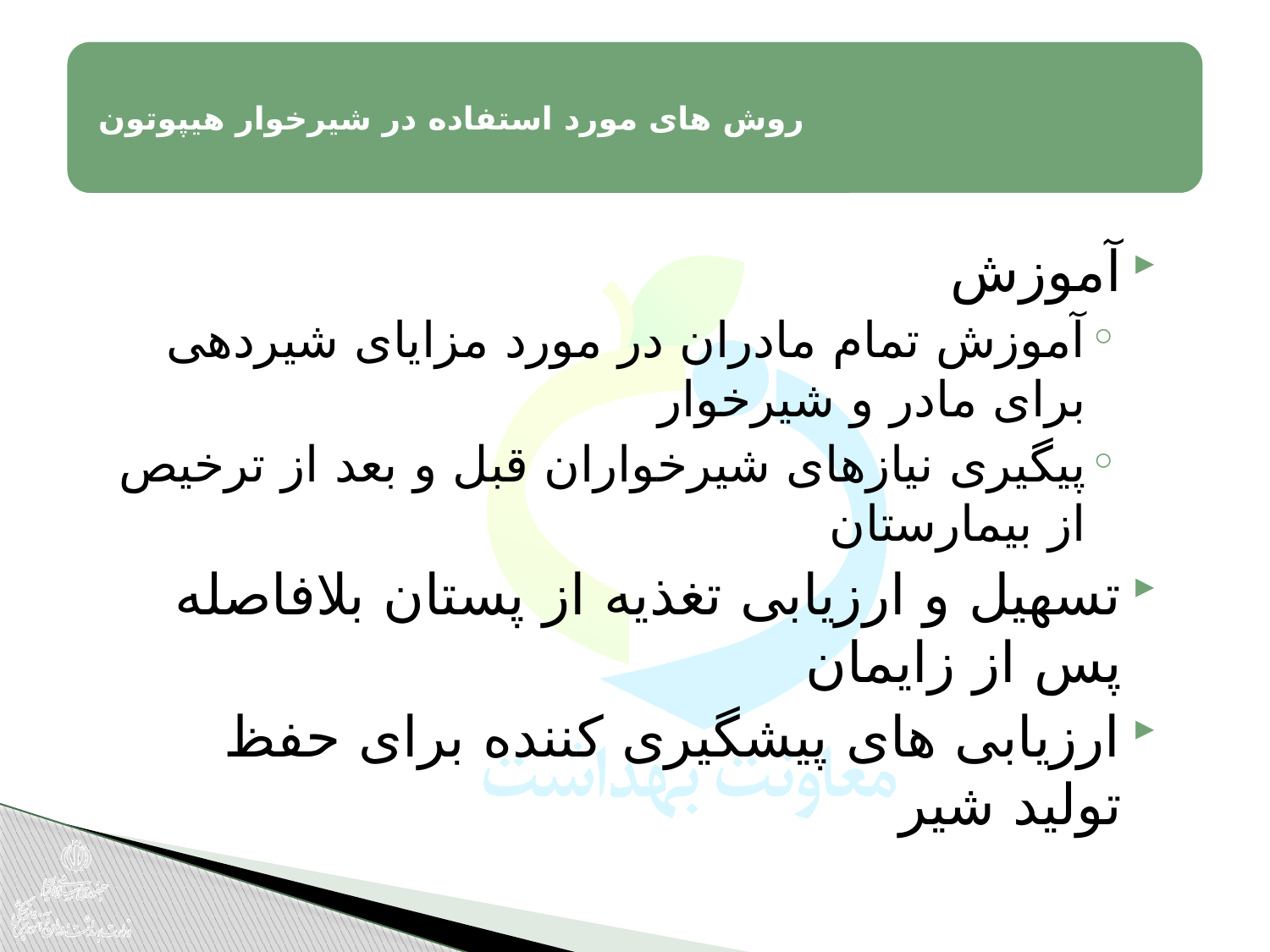

روش های مورد استفاده در شیرخوار هیپوتون
آموزش
آموزش تمام مادران در مورد مزایای شیردهی برای مادر و شیرخوار
پیگیری نیازهای شیرخواران قبل و بعد از ترخیص از بیمارستان
تسهیل و ارزیابی تغذیه از پستان بلافاصله پس از زایمان
ارزیابی های پیشگیری کننده برای حفظ تولید شیر